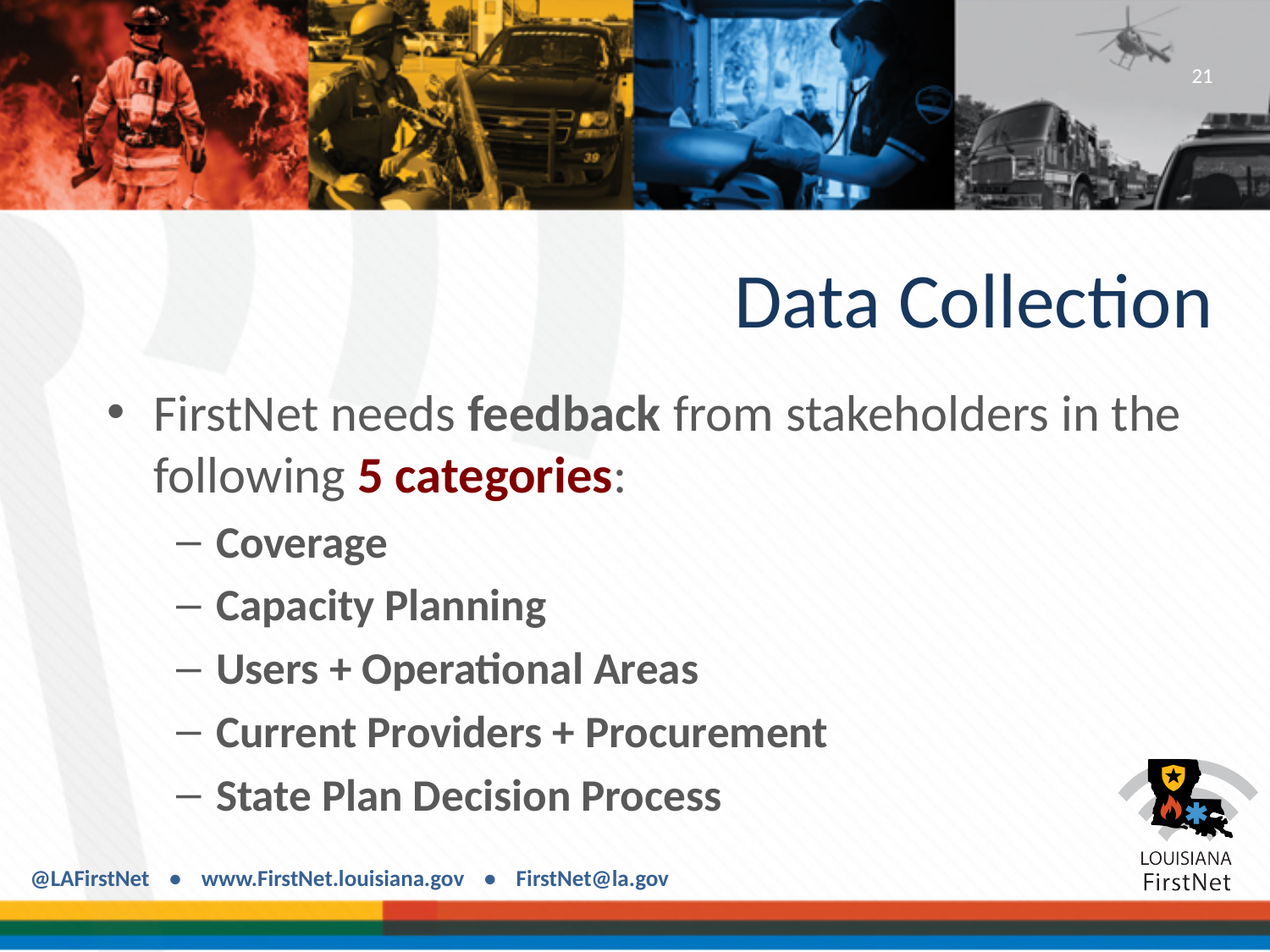

21
# Data Collection
FirstNet needs feedback from stakeholders in the following 5 categories:
Coverage
Capacity Planning
Users + Operational Areas
Current Providers + Procurement
State Plan Decision Process